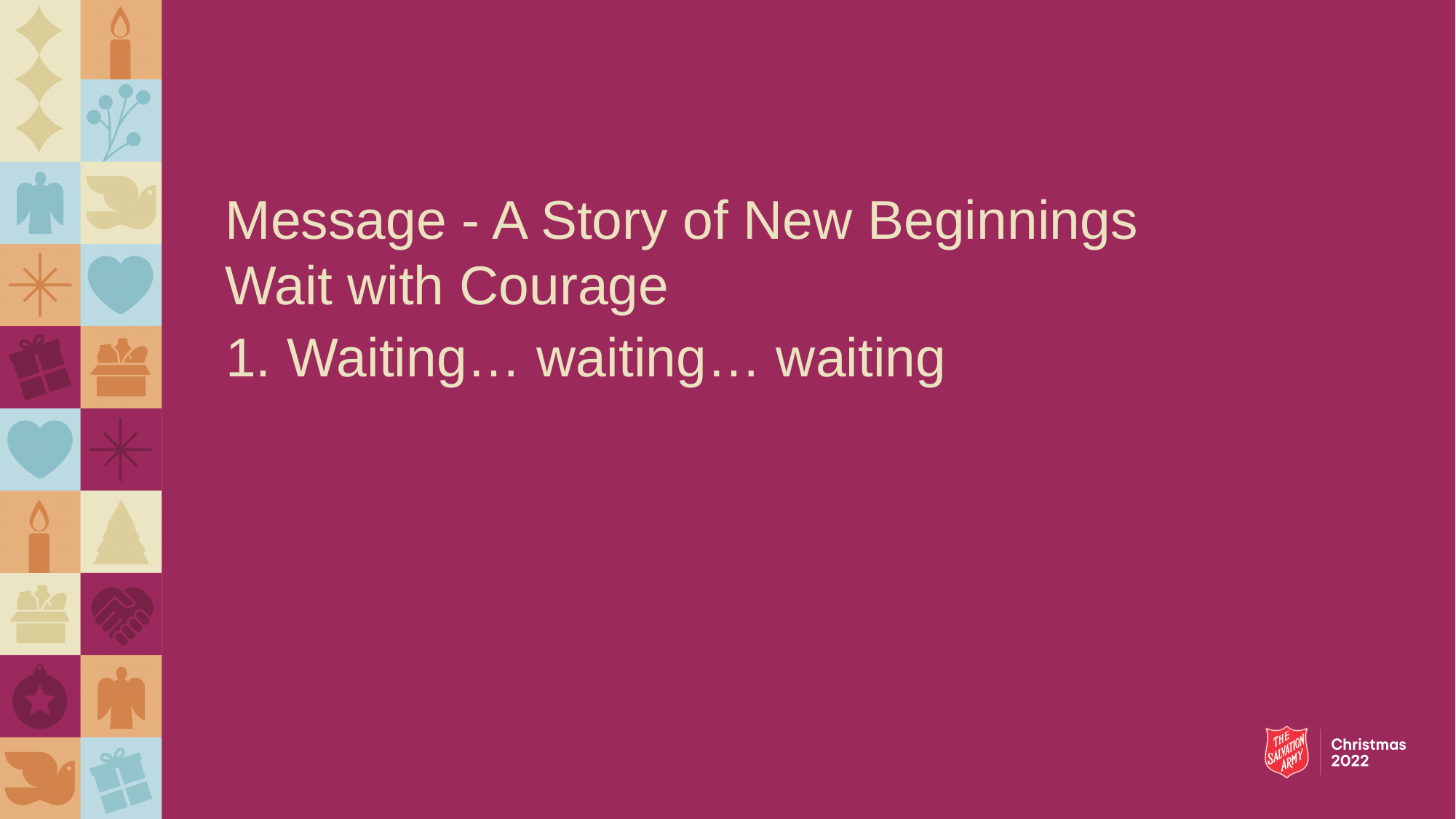

Message - A Story of New Beginnings
Wait with Courage
Waiting… waiting… waiting